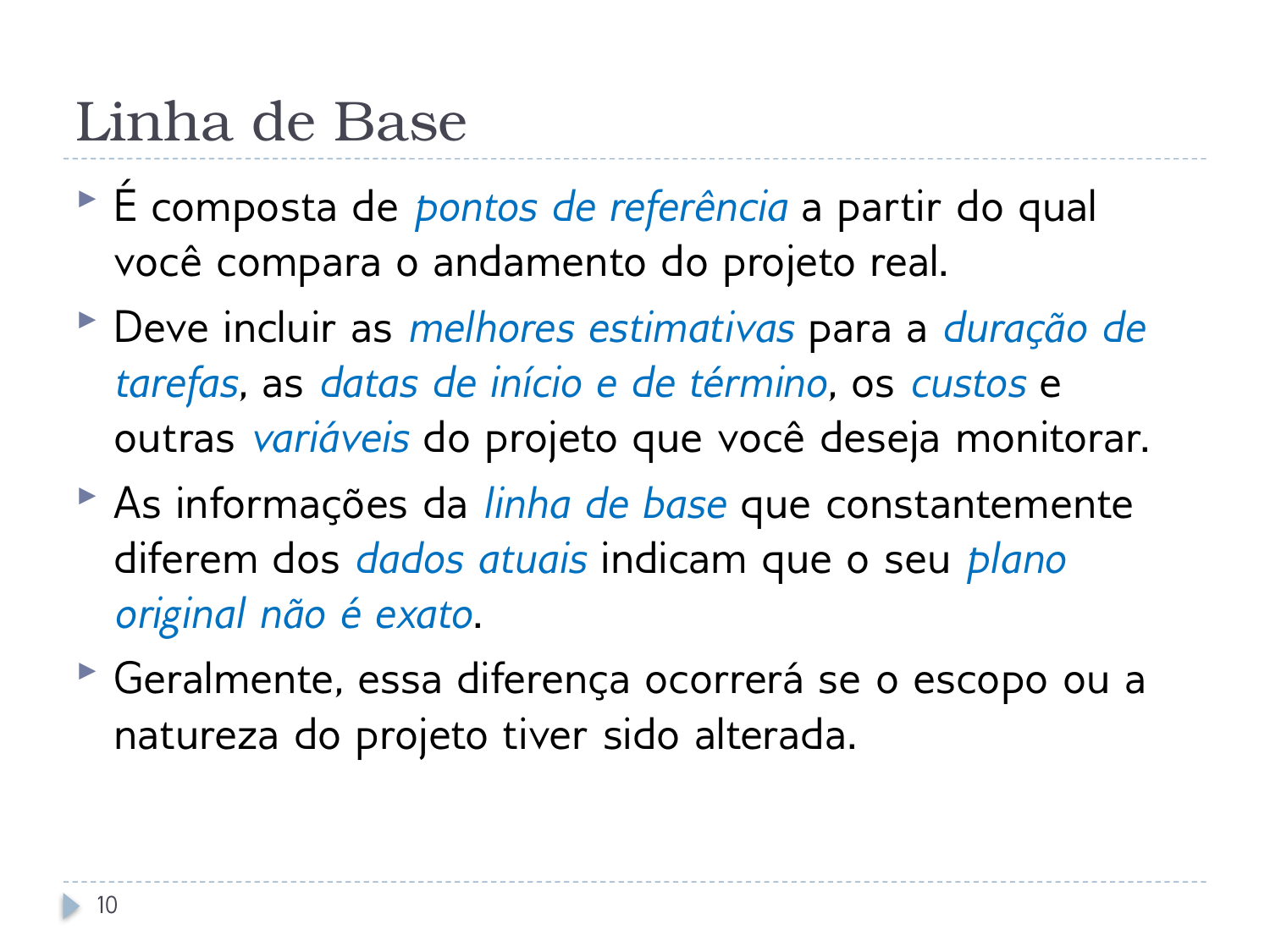

# Linha de Base
É composta de pontos de referência a partir do qual você compara o andamento do projeto real.
Deve incluir as melhores estimativas para a duração de tarefas, as datas de início e de término, os custos e outras variáveis do projeto que você deseja monitorar.
As informações da linha de base que constantemente diferem dos dados atuais indicam que o seu plano original não é exato.
Geralmente, essa diferença ocorrerá se o escopo ou a natureza do projeto tiver sido alterada.
10